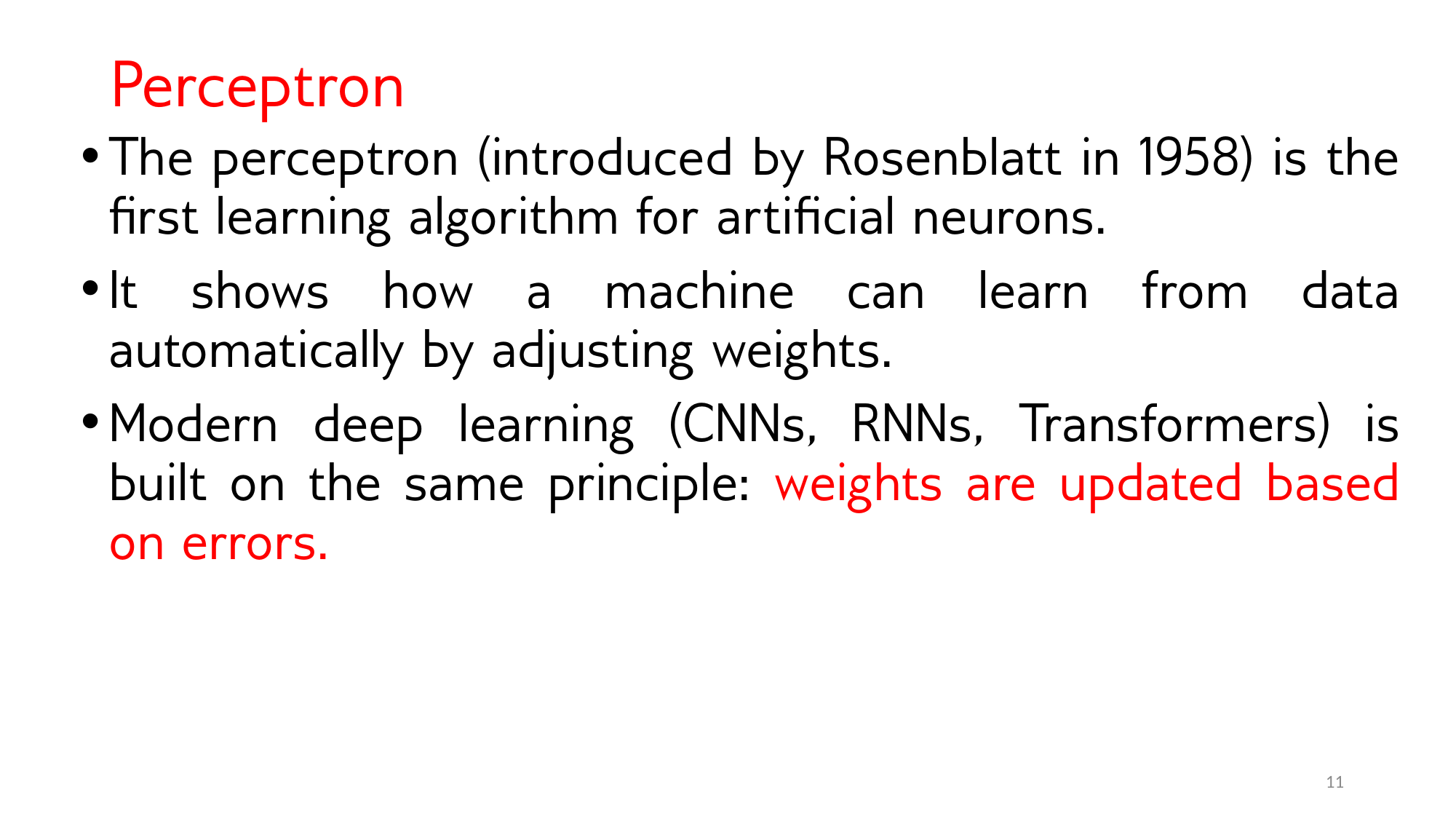

# Perceptron
The perceptron (introduced by Rosenblatt in 1958) is the first learning algorithm for artificial neurons.
It shows how a machine can learn from data automatically by adjusting weights.
Modern deep learning (CNNs, RNNs, Transformers) is built on the same principle: weights are updated based on errors.

11